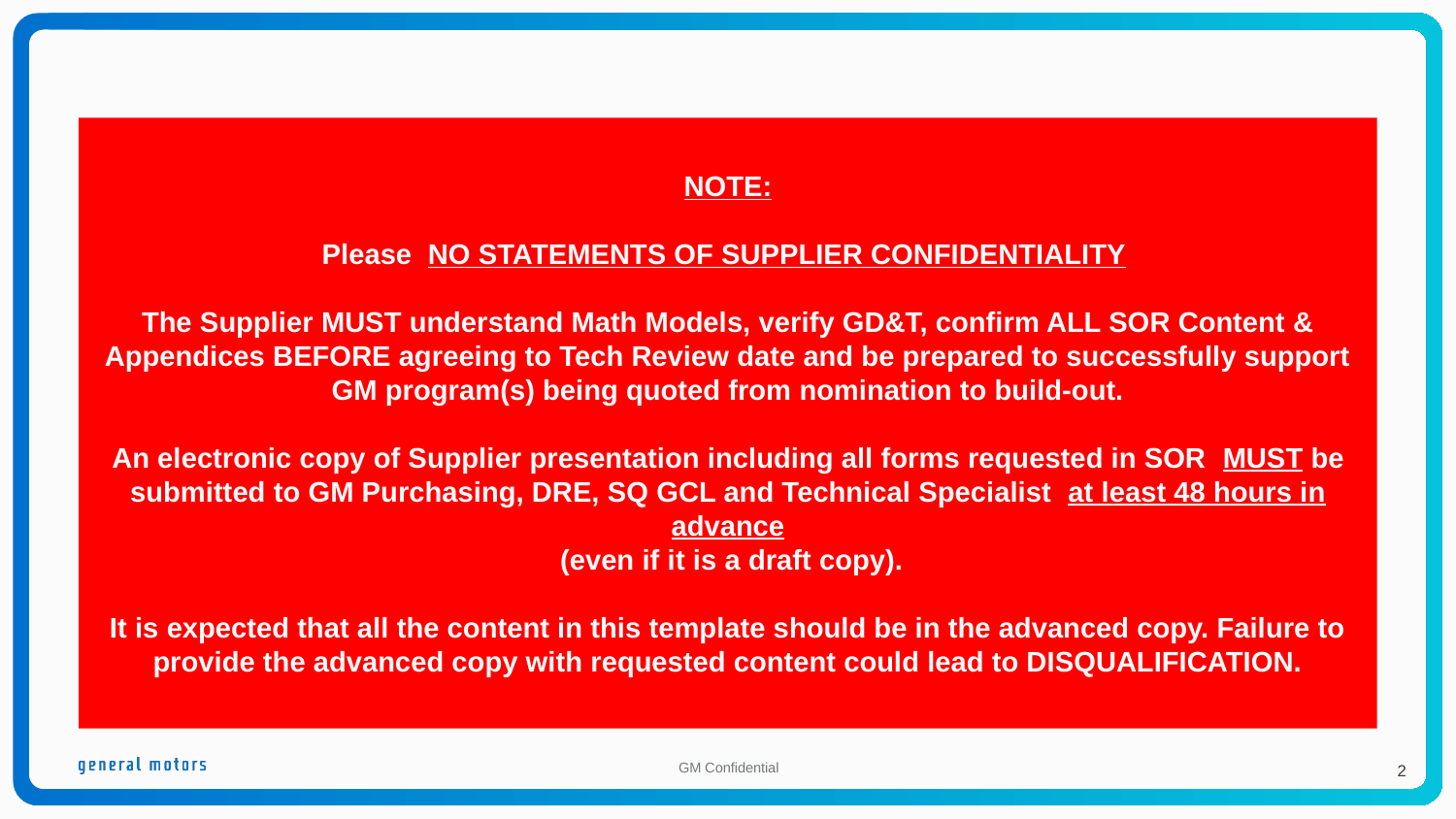

NOTE:

Please  NO STATEMENTS OF SUPPLIER CONFIDENTIALITY

The Supplier MUST understand Math Models, verify GD&T, confirm ALL SOR Content & Appendices BEFORE agreeing to Tech Review date and be prepared to successfully support GM program(s) being quoted from nomination to build-out.

An electronic copy of Supplier presentation including all forms requested in SOR  MUST be submitted to GM Purchasing, DRE, SQ GCL and Technical Specialist  at least 48 hours in advance
 (even if it is a draft copy).

It is expected that all the content in this template should be in the advanced copy. Failure to provide the advanced copy with requested content could lead to DISQUALIFICATION.

2
GM Confidential